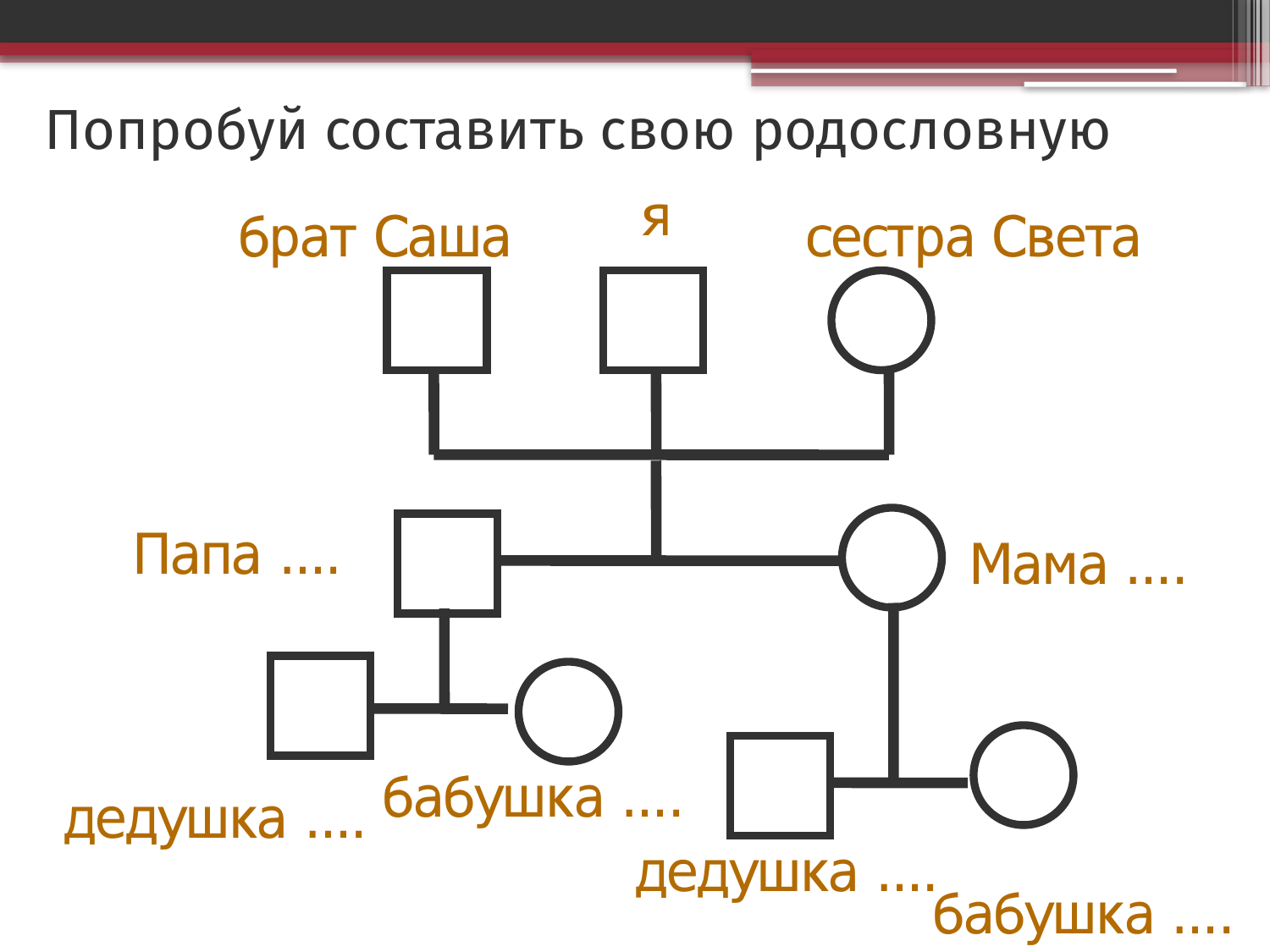

# Попробуй составить свою родословную
я
брат Саша
сестра Света

Папа ….

Мама ….

бабушка ….
дедушка ….

дедушка ….
бабушка ….